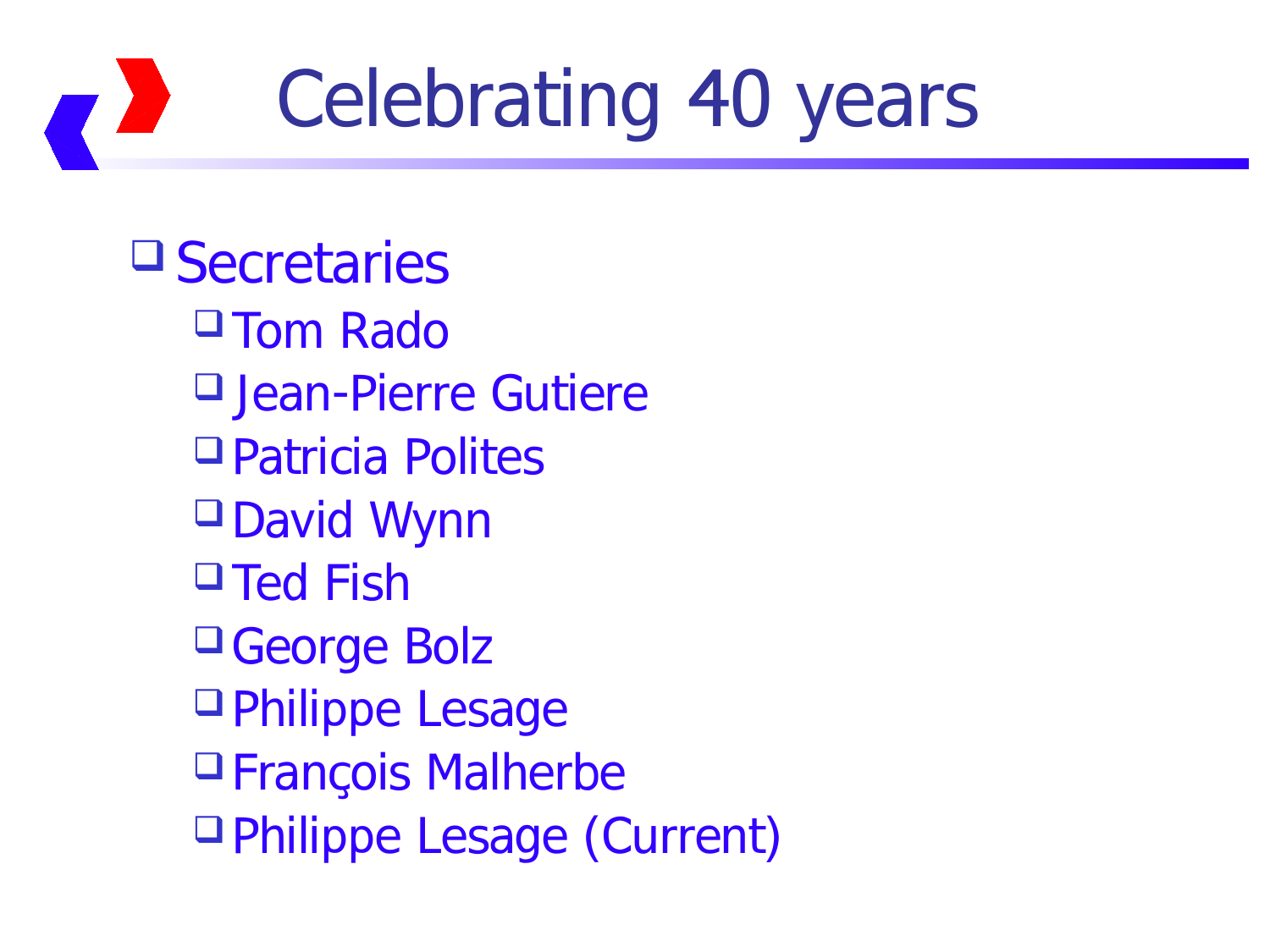

Celebrating 40 years
Secretaries
Tom Rado
Jean-Pierre Gutiere
Patricia Polites
David Wynn
Ted Fish
George Bolz
Philippe Lesage
François Malherbe
Philippe Lesage (Current)